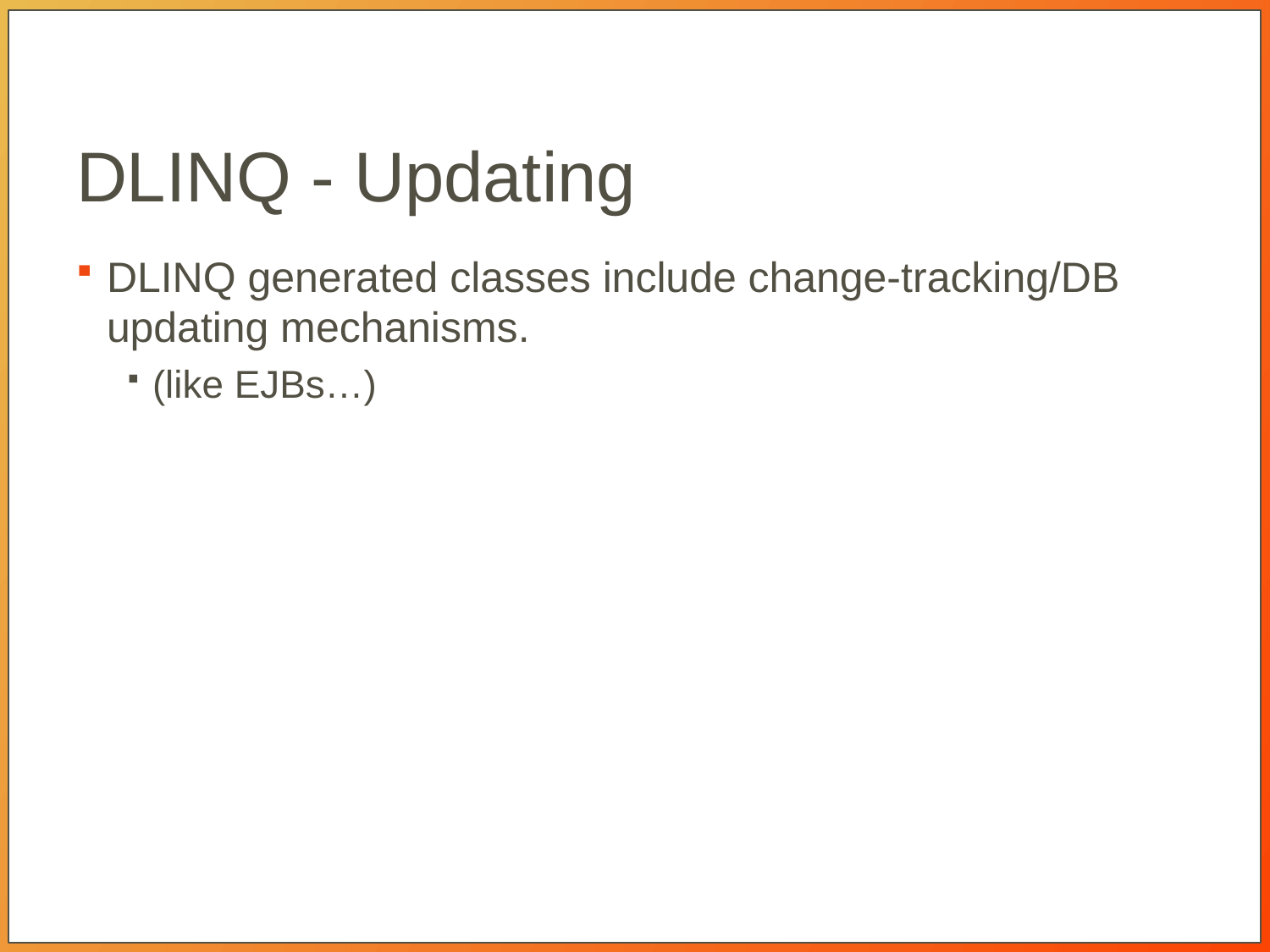

# DLINQ - Updating
DLINQ generated classes include change-tracking/DB updating mechanisms.
(like EJBs…)